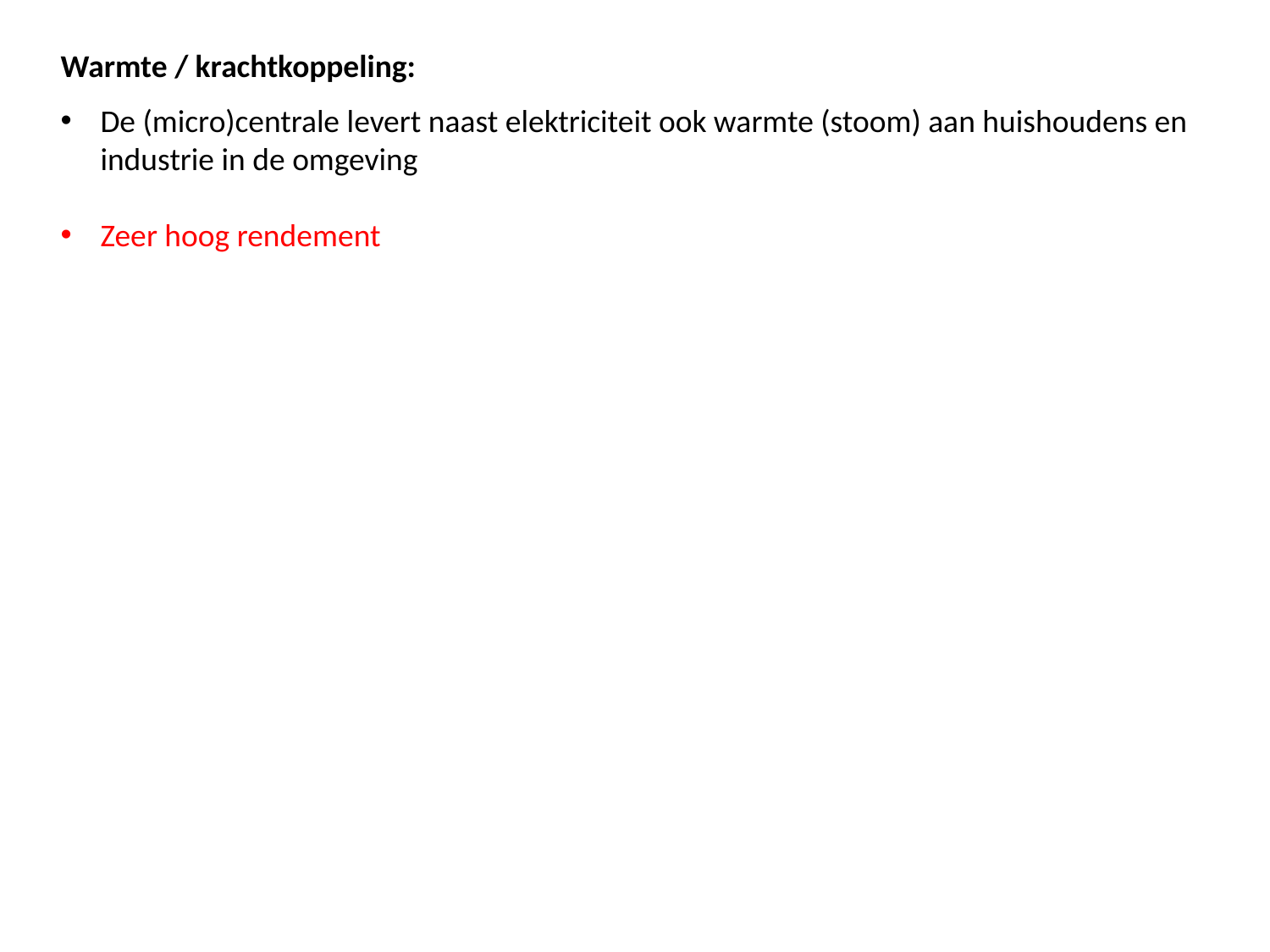

Warmte / krachtkoppeling:

De (micro)centrale levert naast elektriciteit ook warmte (stoom) aan huishoudens en industrie in de omgeving

Zeer hoog rendement